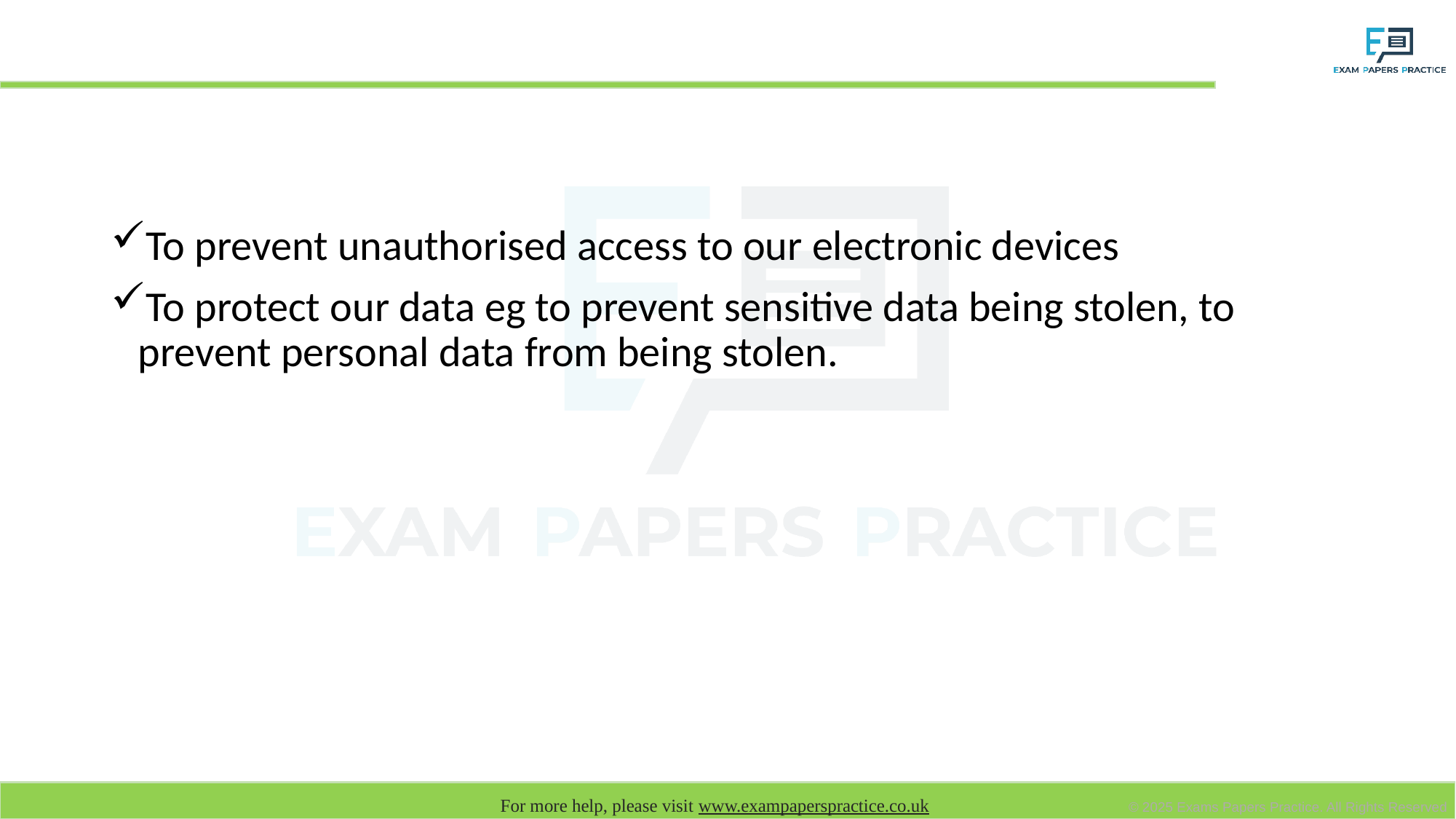

# Why do we need network security?
To prevent unauthorised access to our electronic devices
To protect our data eg to prevent sensitive data being stolen, to prevent personal data from being stolen.